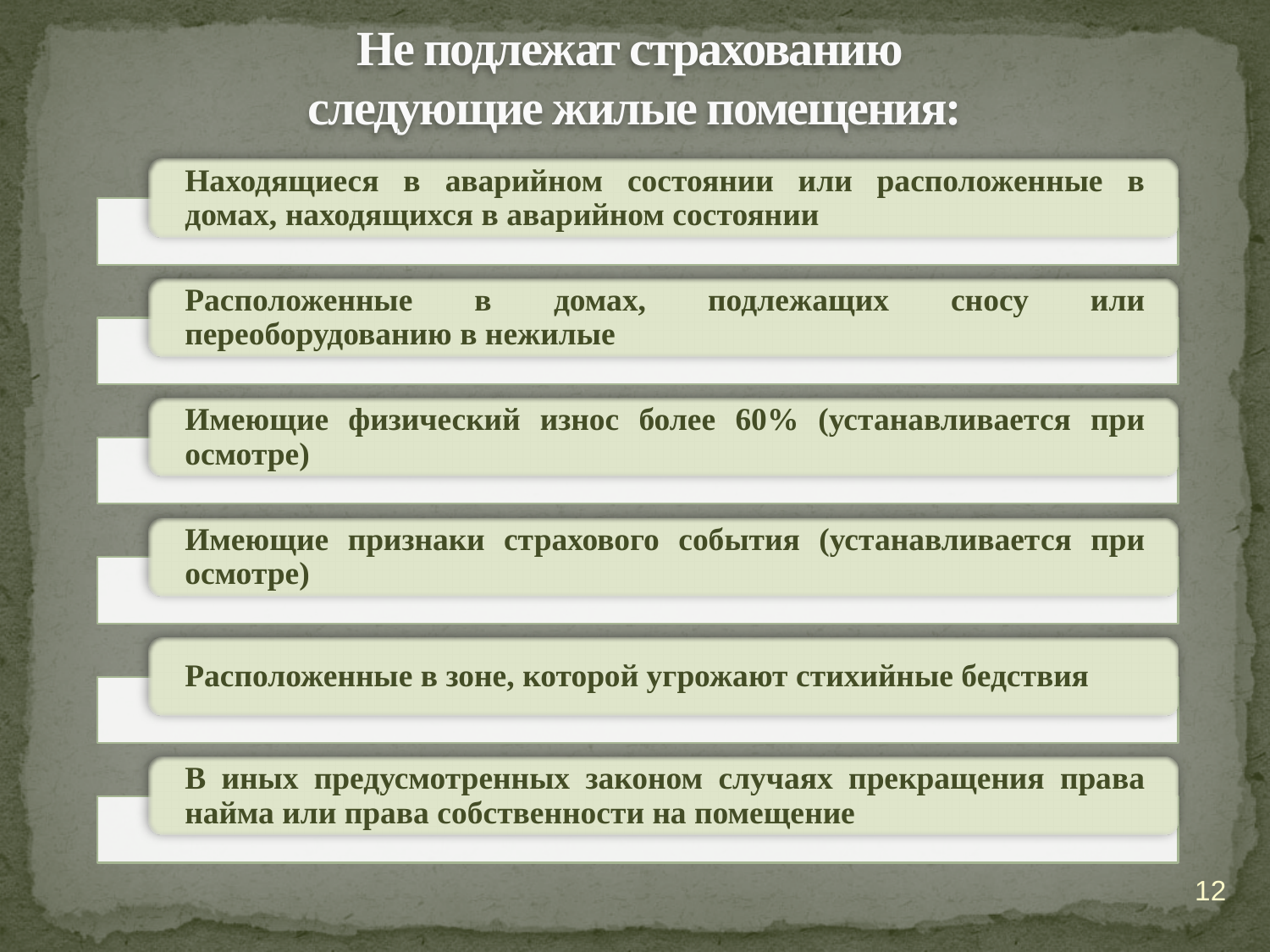

# Не подлежат страхованию следующие жилые помещения:
Находящиеся в аварийном состоянии или расположенные в домах, находящихся в аварийном состоянии
Расположенные в домах, подлежащих сносу или переоборудованию в нежилые
Имеющие физический износ более 60% (устанавливается при осмотре)
Имеющие признаки страхового события (устанавливается при осмотре)
Расположенные в зоне, которой угрожают стихийные бедствия
В иных предусмотренных законом случаях прекращения права найма или права собственности на помещение
12